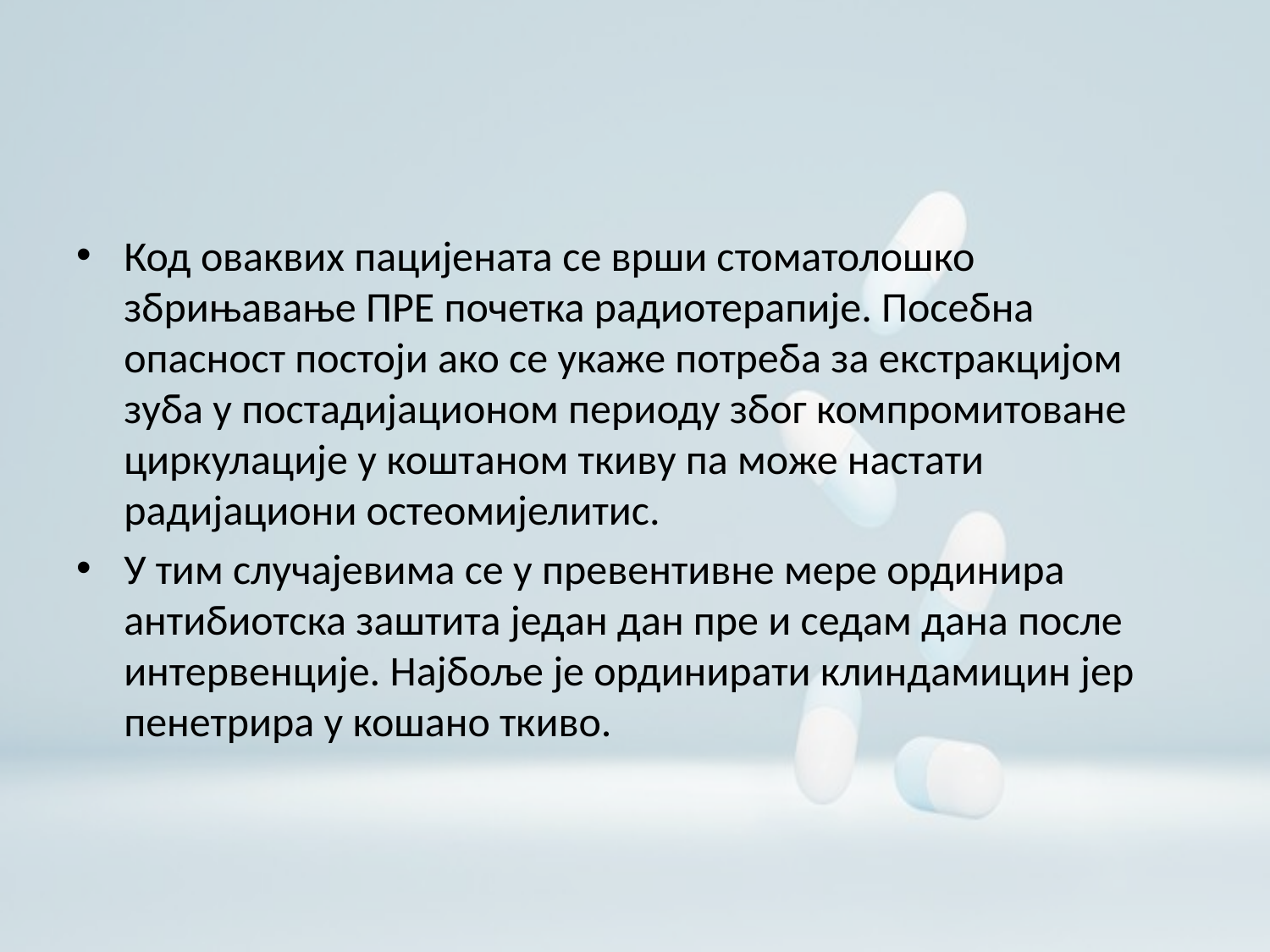

#
Код оваквих пацијената се врши стоматолошко збрињавање ПРЕ почетка радиотерапије. Посебна опасност постоји ако се укаже потреба за екстракцијом зуба у постадијационом периоду због компромитоване циркулације у коштаном ткиву па може настати радијациони остеомијелитис.
У тим случајевима се у превентивне мере ординира антибиотска заштита један дан пре и седам дана после интервенције. Најбоље је ординирати клиндамицин јер пенетрира у кошано ткиво.